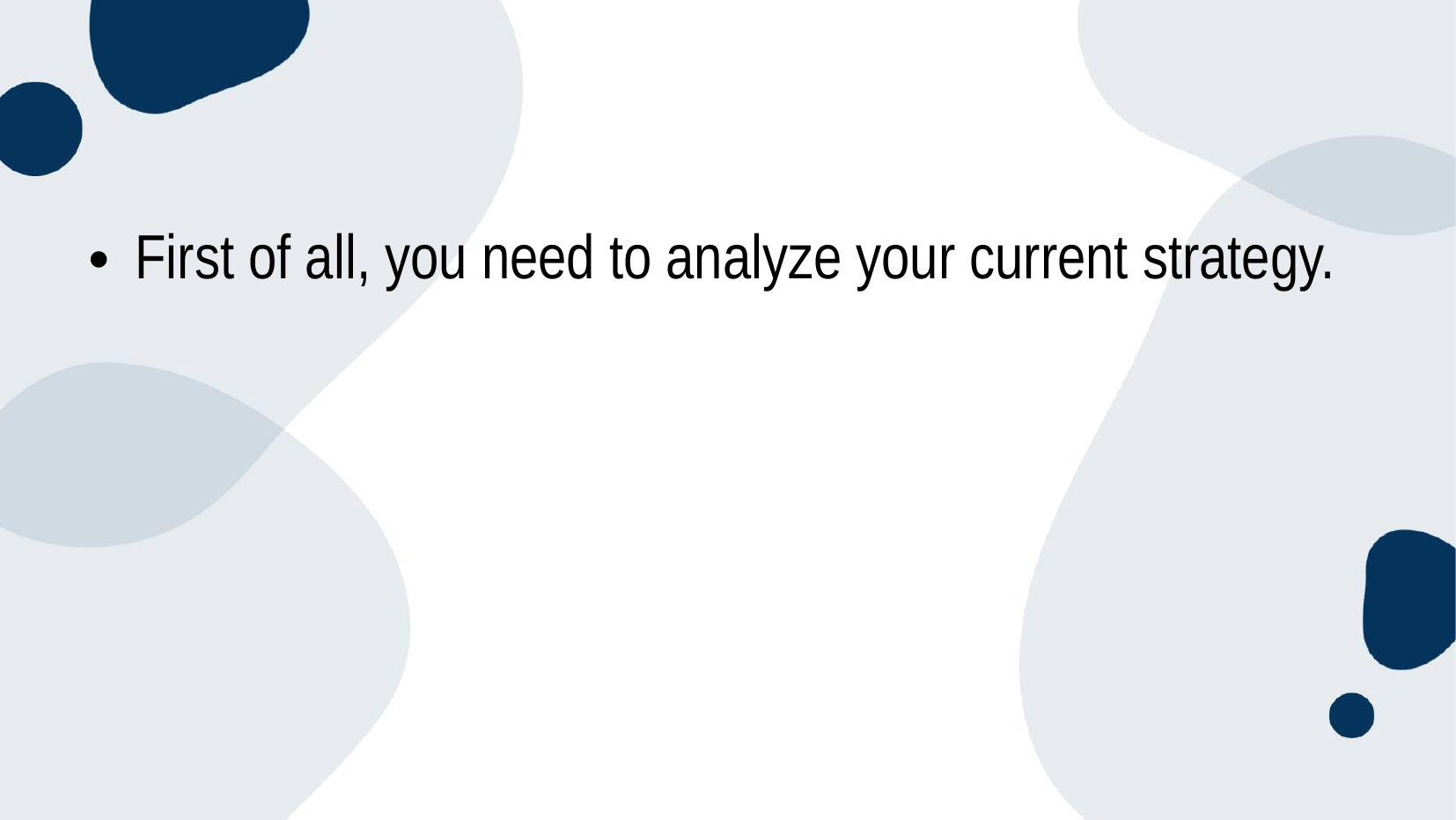

First of all, you need to analyze your current strategy.